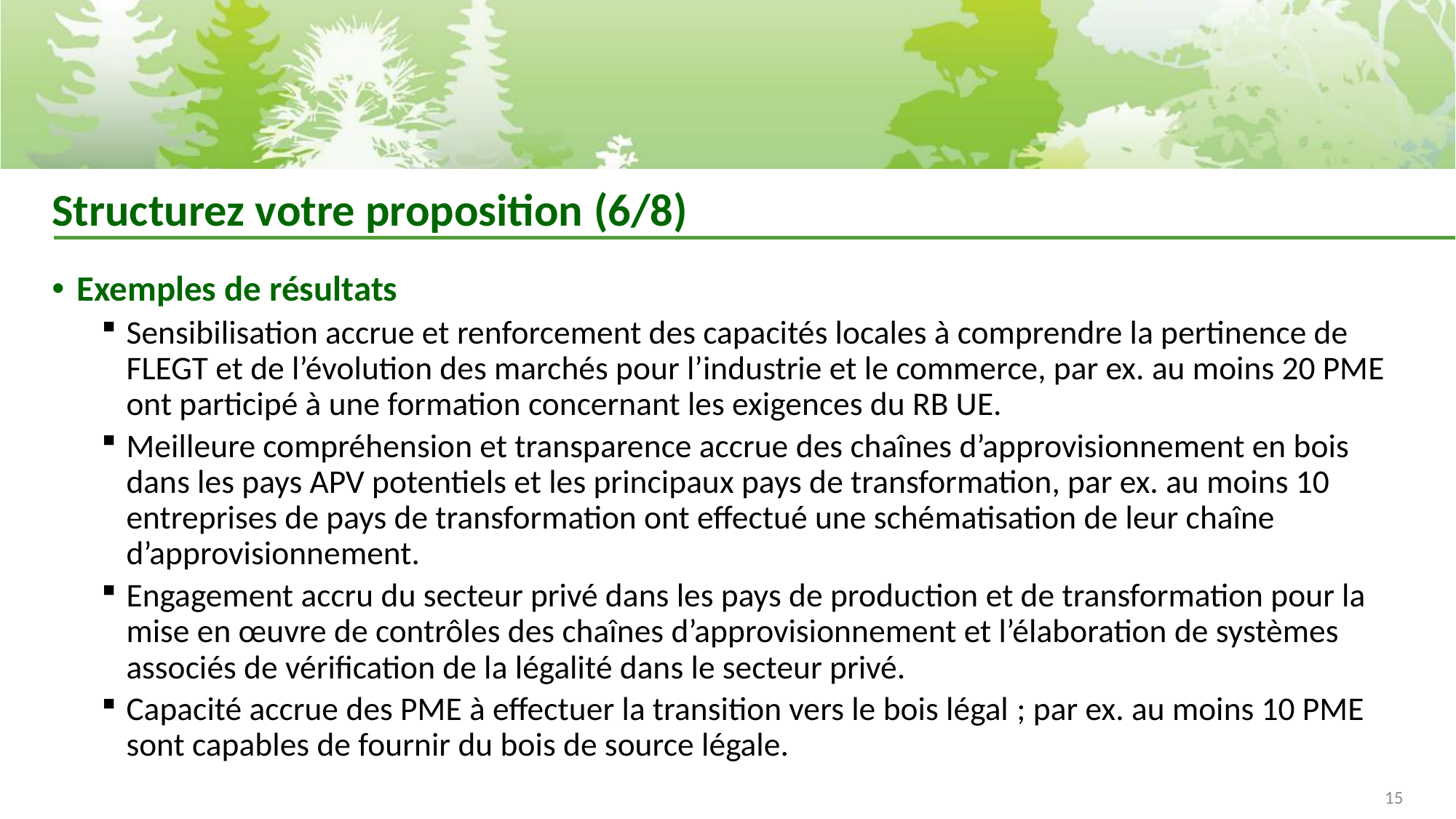

# Structurez votre proposition (6/8)
Exemples de résultats
Sensibilisation accrue et renforcement des capacités locales à comprendre la pertinence de FLEGT et de l’évolution des marchés pour l’industrie et le commerce, par ex. au moins 20 PME ont participé à une formation concernant les exigences du RB UE.
Meilleure compréhension et transparence accrue des chaînes d’approvisionnement en bois dans les pays APV potentiels et les principaux pays de transformation, par ex. au moins 10 entreprises de pays de transformation ont effectué une schématisation de leur chaîne d’approvisionnement.
Engagement accru du secteur privé dans les pays de production et de transformation pour la mise en œuvre de contrôles des chaînes d’approvisionnement et l’élaboration de systèmes associés de vérification de la légalité dans le secteur privé.
Capacité accrue des PME à effectuer la transition vers le bois légal ; par ex. au moins 10 PME sont capables de fournir du bois de source légale.
15